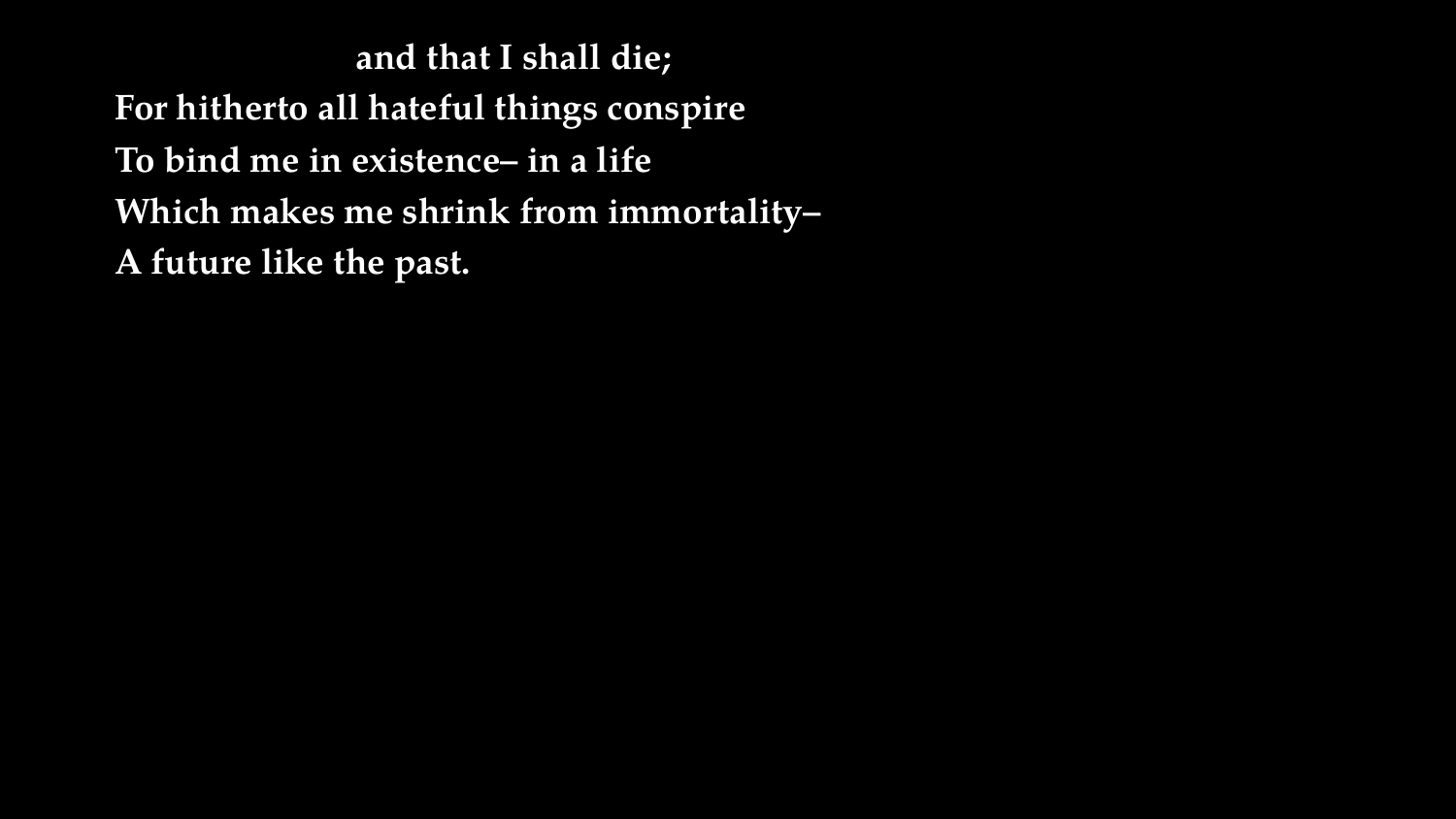

# and that I shall die; For hitherto all hateful things conspire To bind me in existence– in a life Which makes me shrink from immortality– A future like the past.